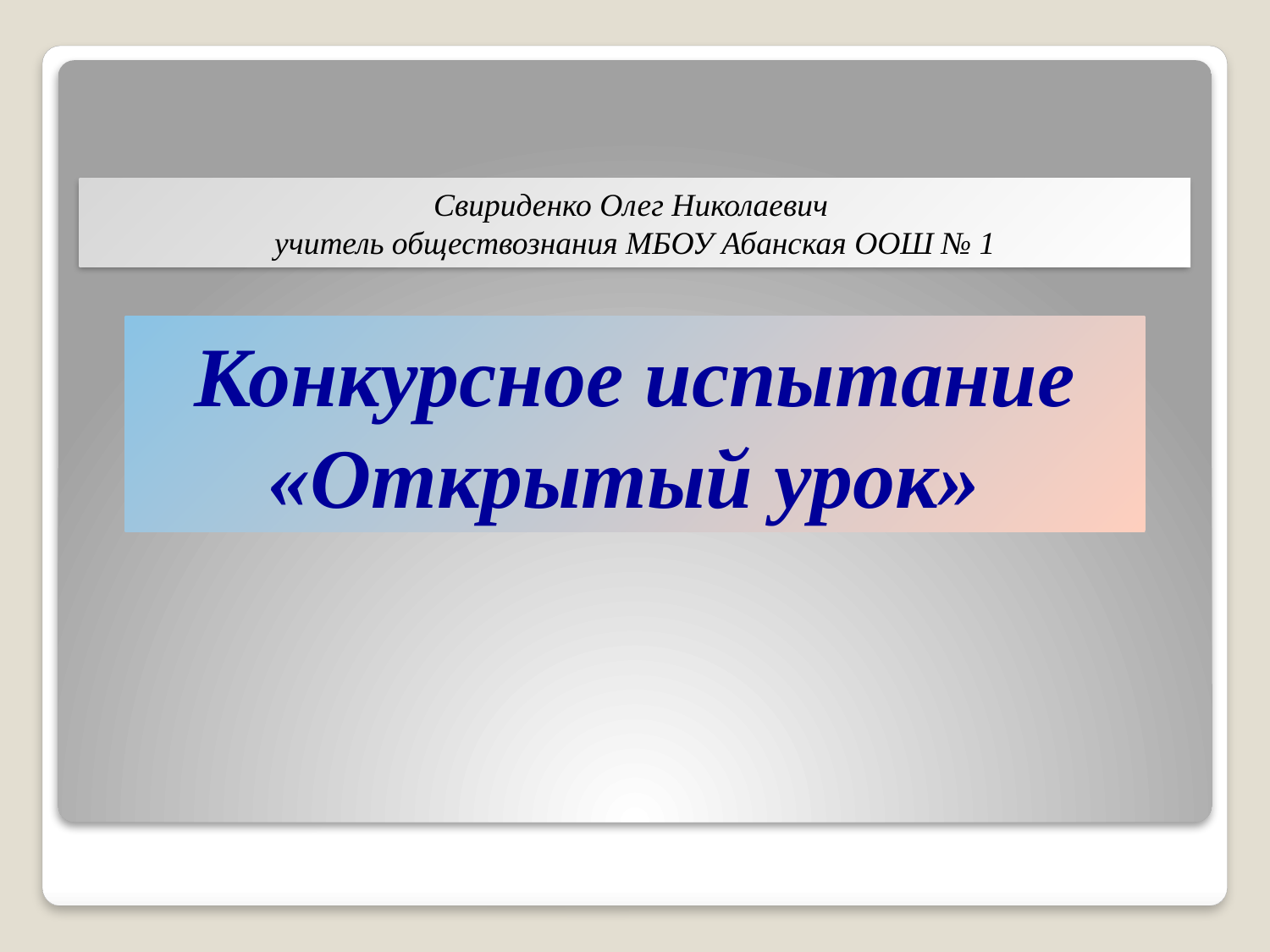

Свириденко Олег Николаевич
учитель обществознания МБОУ Абанская ООШ № 1
Конкурсное испытание «Открытый урок»